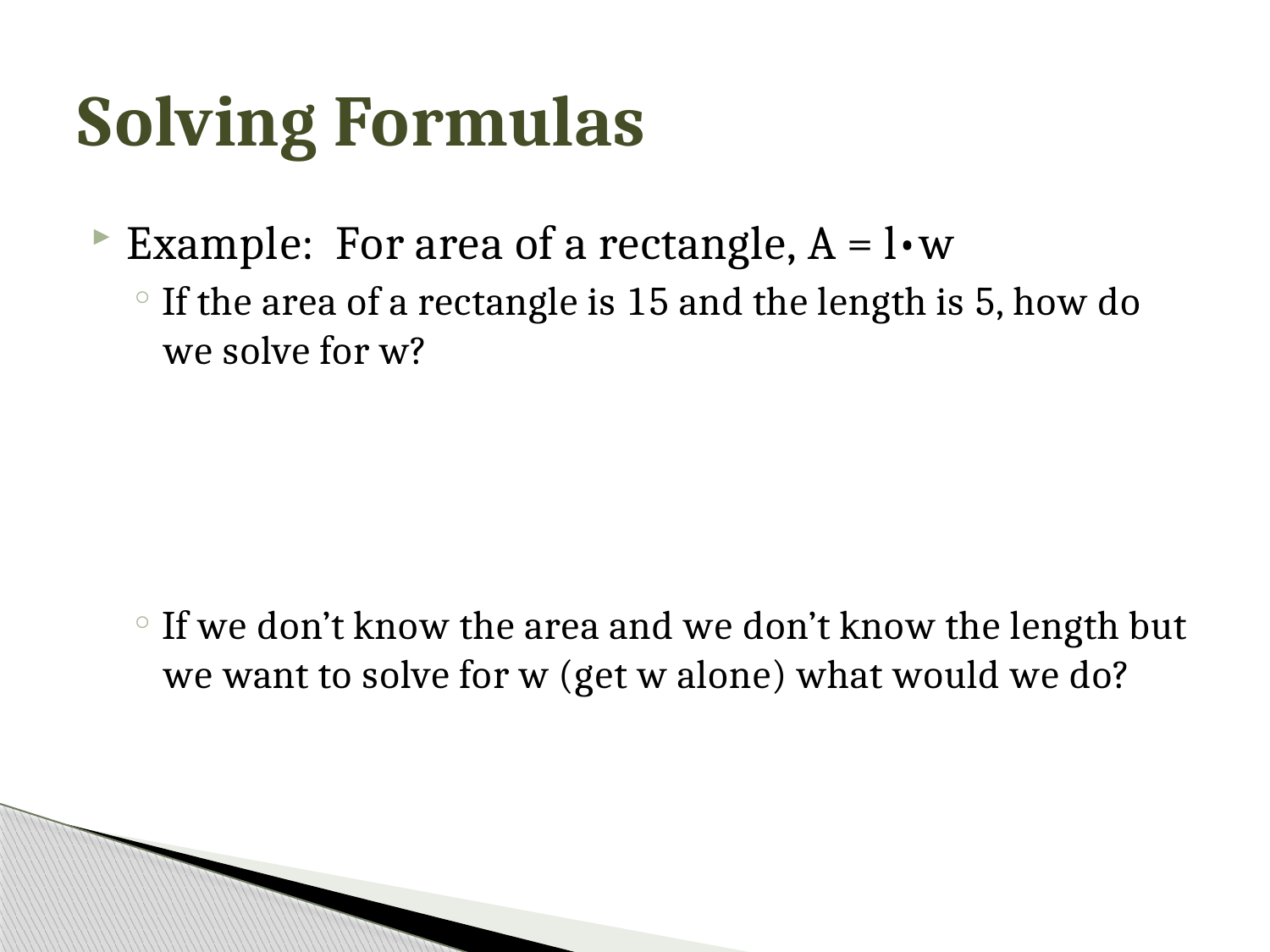

# Solving Formulas
Example:  For area of a rectangle, A = l•w
If the area of a rectangle is 15 and the length is 5, how do we solve for w?

If we don’t know the area and we don’t know the length but we want to solve for w (get w alone) what would we do?